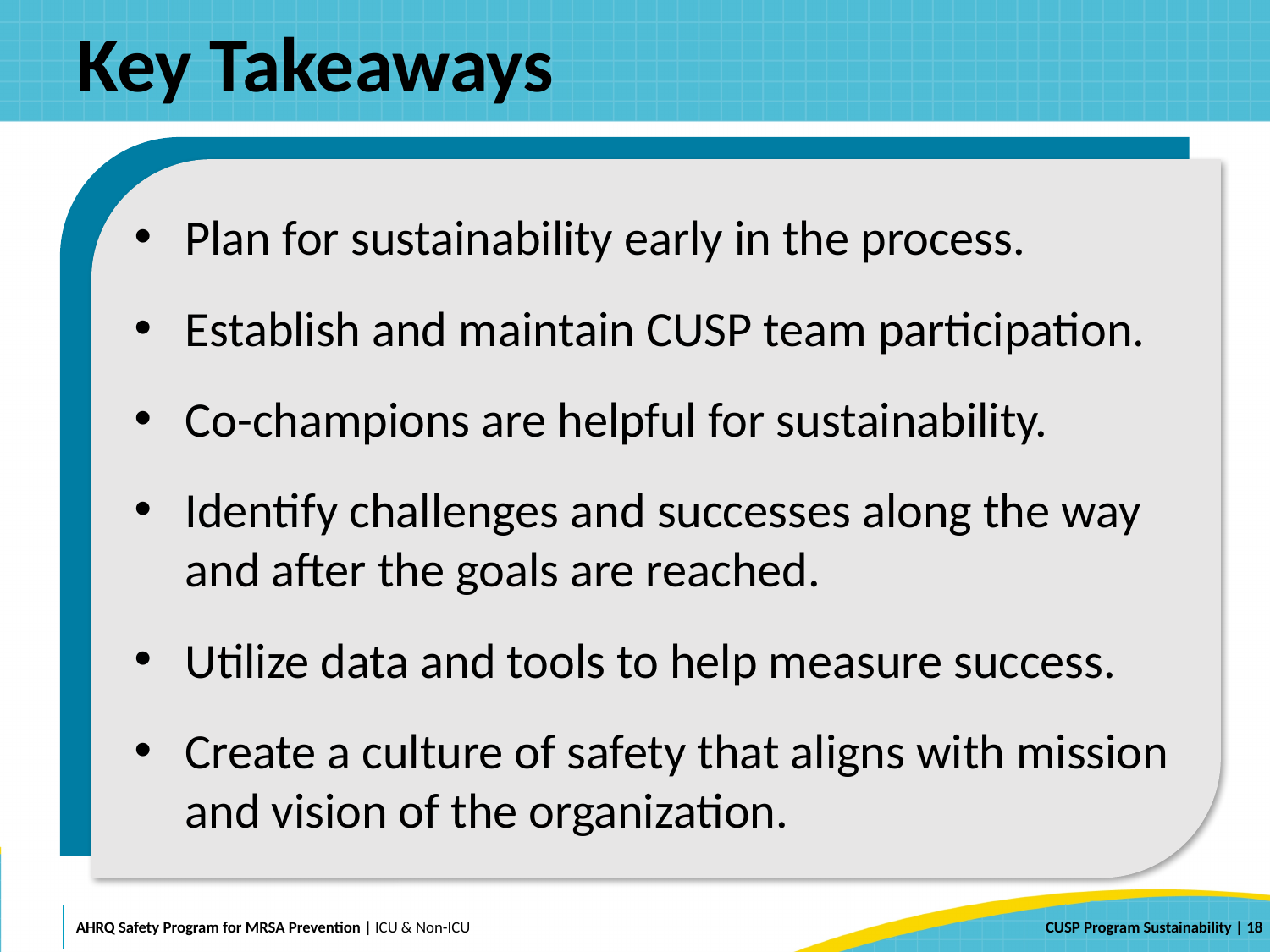

# Key Takeaways
Plan for sustainability early in the process.
Establish and maintain CUSP team participation.
Co-champions are helpful for sustainability.
Identify challenges and successes along the way and after the goals are reached.
Utilize data and tools to help measure success.
Create a culture of safety that aligns with mission and vision of the organization.
 | 18